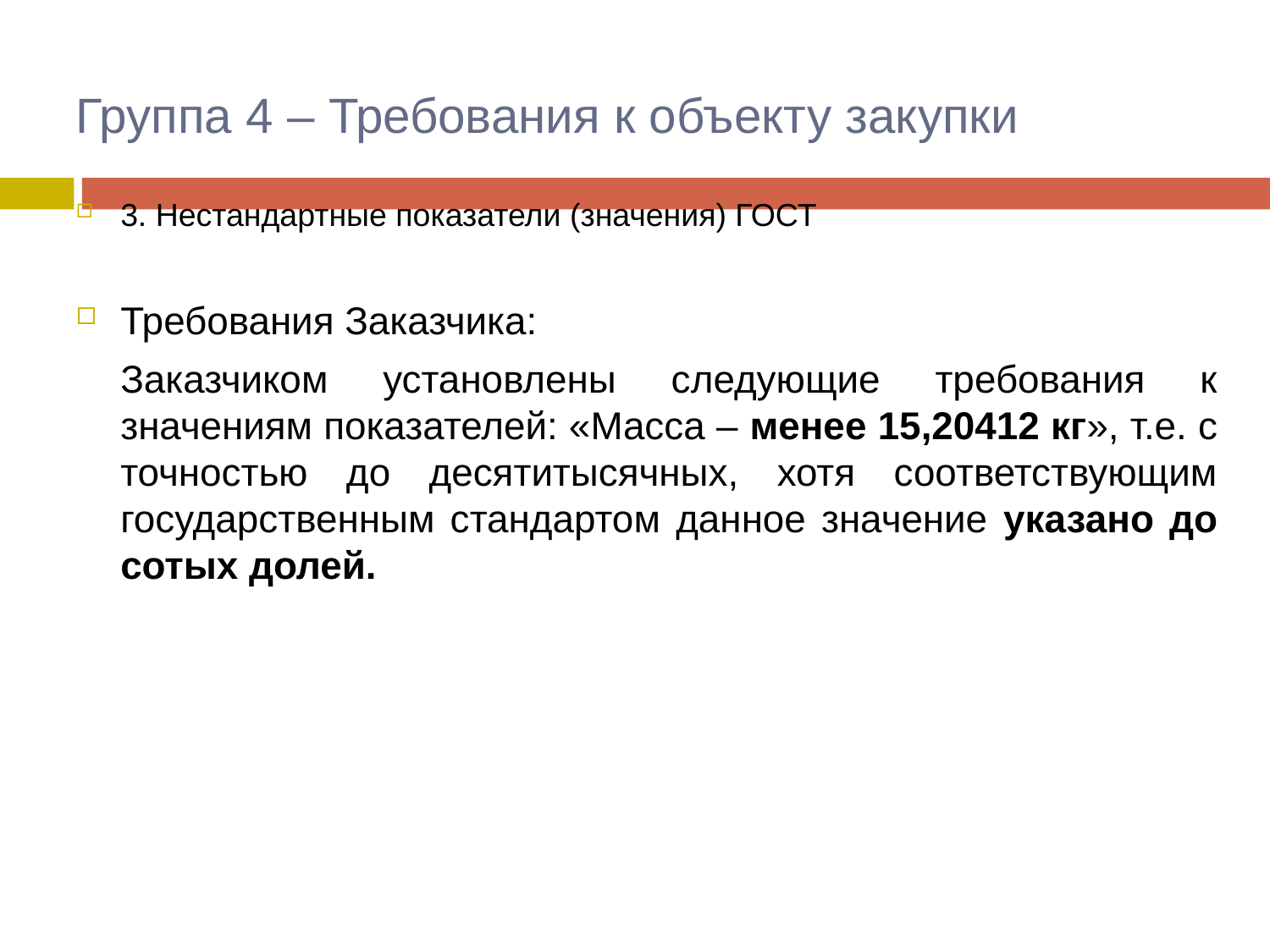

# Группа 4 – Требования к объекту закупки

3. Нестандартные показатели (значения) ГОСТ

Требования Заказчика:
	Заказчиком установлены следующие требования к значениям показателей: «Масса – менее 15,20412 кг», т.е. с точностью до десятитысячных, хотя соответствующим государственным стандартом данное значение указано до сотых долей.